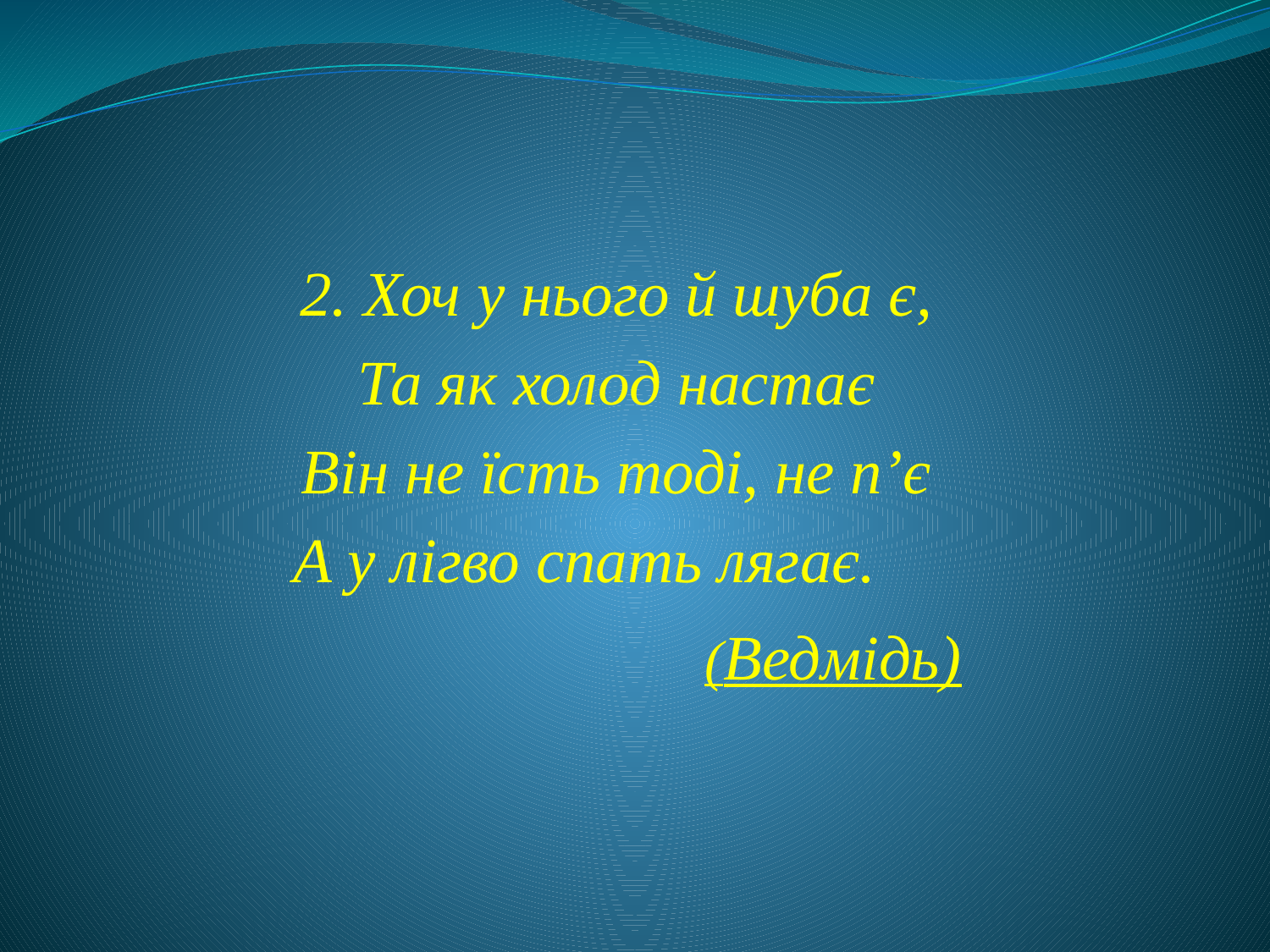

2. Хоч у нього й шуба є,
Та як холод настає
Він не їсть тоді, не п’є
А у лігво спать лягає.

(Ведмідь)